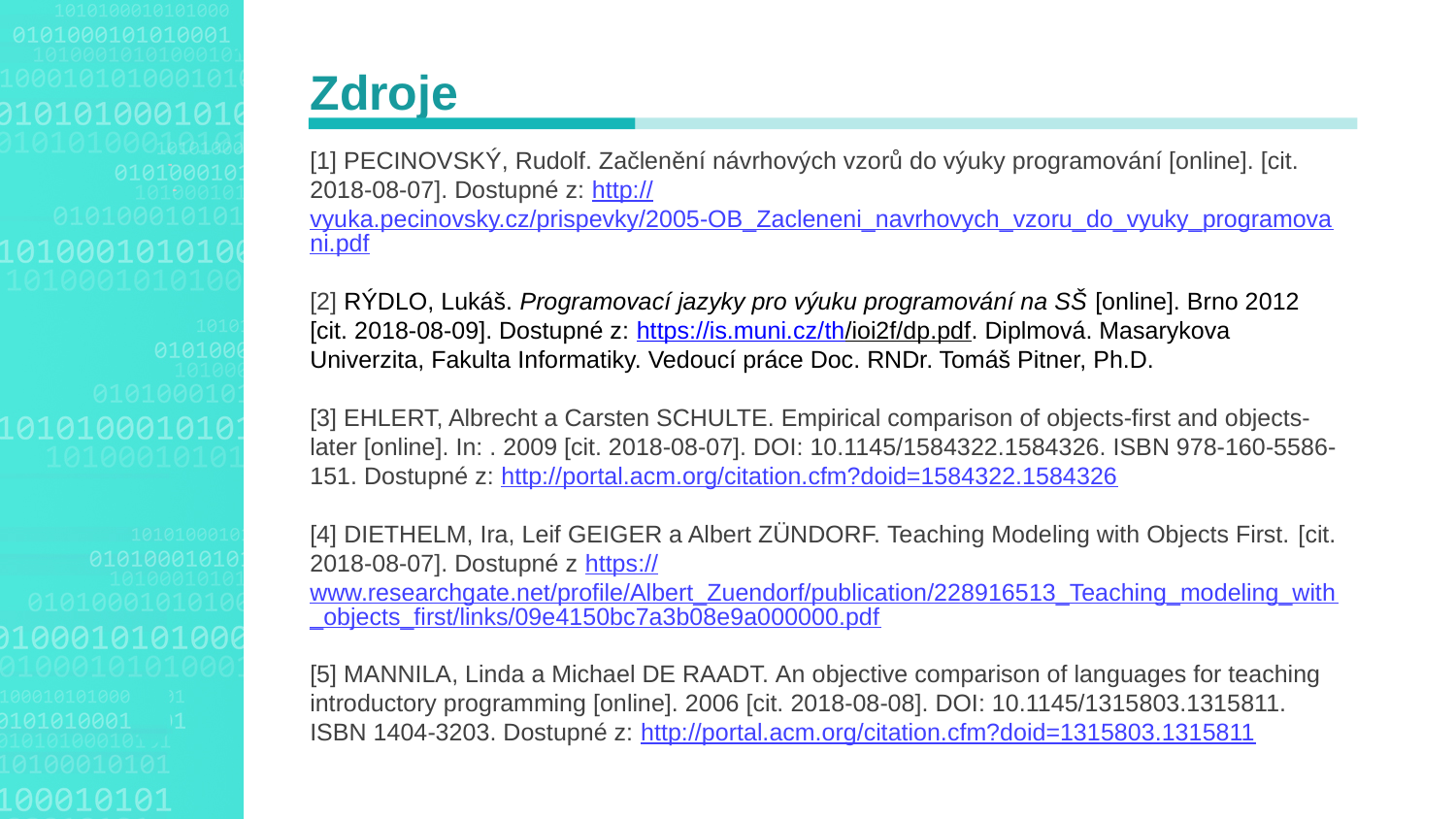

Zdroje

Agenda Style

[1] PECINOVSKÝ, Rudolf. Začlenění návrhových vzorů do výuky programování [online]. [cit. 2018-08-07]. Dostupné z: http://vyuka.pecinovsky.cz/prispevky/2005-OB_Zacleneni_navrhovych_vzoru_do_vyuky_programovani.pdf

[2] RÝDLO, Lukáš. Programovací jazyky pro výuku programování na SŠ [online]. Brno 2012 [cit. 2018-08-09]. Dostupné z: https://is.muni.cz/th/ioi2f/dp.pdf. Diplmová. Masarykova Univerzita, Fakulta Informatiky. Vedoucí práce Doc. RNDr. Tomáš Pitner, Ph.D.

[3] EHLERT, Albrecht a Carsten SCHULTE. Empirical comparison of objects-first and objects-later [online]. In: . 2009 [cit. 2018-08-07]. DOI: 10.1145/1584322.1584326. ISBN 978-160-5586-151. Dostupné z: http://portal.acm.org/citation.cfm?doid=1584322.1584326

[4] DIETHELM, Ira, Leif GEIGER a Albert ZÜNDORF. Teaching Modeling with Objects First. [cit. 2018-08-07]. Dostupné z https://www.researchgate.net/profile/Albert_Zuendorf/publication/228916513_Teaching_modeling_with_objects_first/links/09e4150bc7a3b08e9a000000.pdf

[5] MANNILA, Linda a Michael DE RAADT. An objective comparison of languages for teaching introductory programming [online]. 2006 [cit. 2018-08-08]. DOI: 10.1145/1315803.1315811. ISBN 1404-3203. Dostupné z: http://portal.acm.org/citation.cfm?doid=1315803.1315811